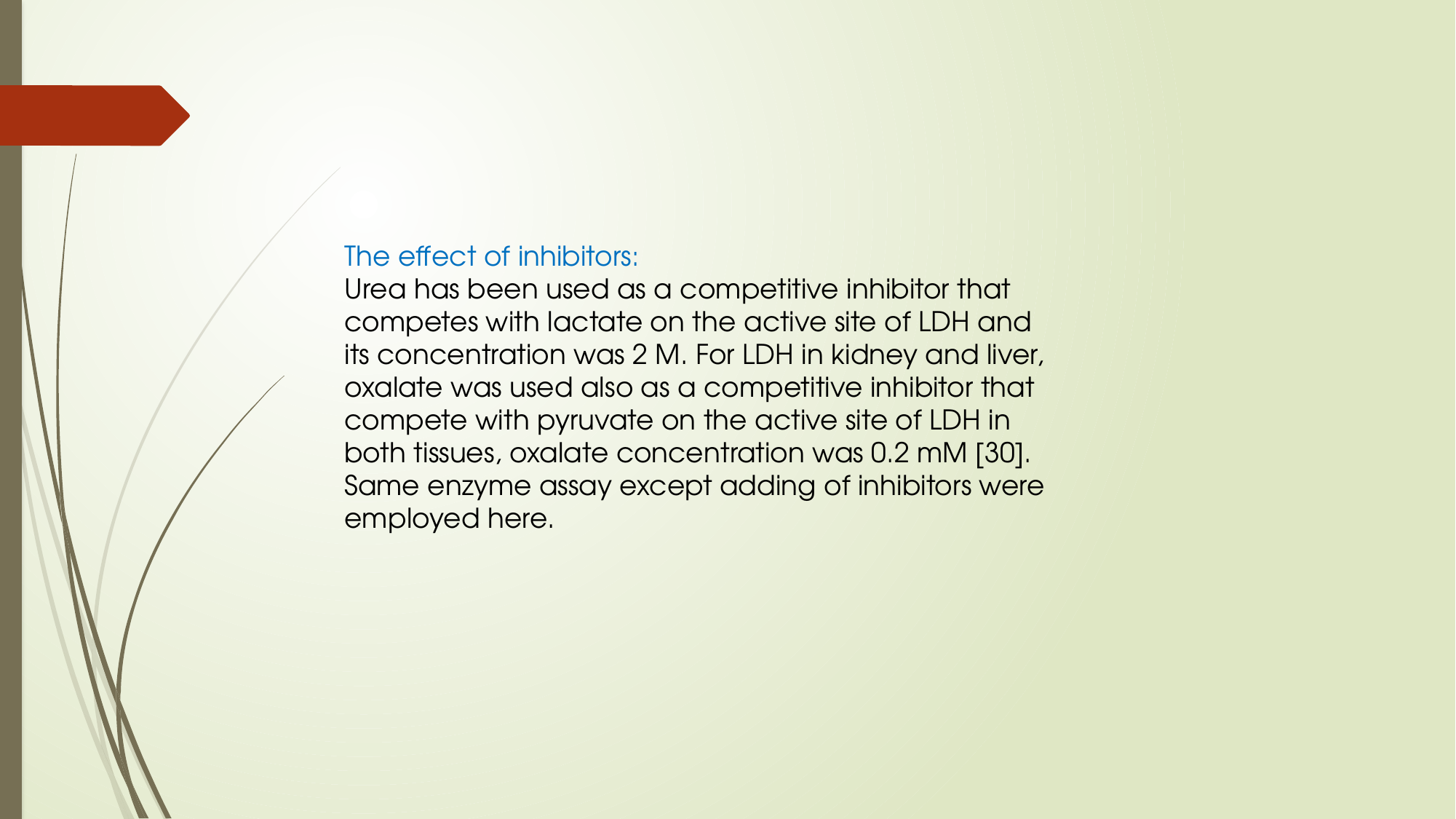

The effect of inhibitors:
Urea has been used as a competitive inhibitor that competes with lactate on the active site of LDH and its concentration was 2 M. For LDH in kidney and liver, oxalate was used also as a competitive inhibitor that compete with pyruvate on the active site of LDH in both tissues, oxalate concentration was 0.2 mM [30]. Same enzyme assay except adding of inhibitors were employed here.